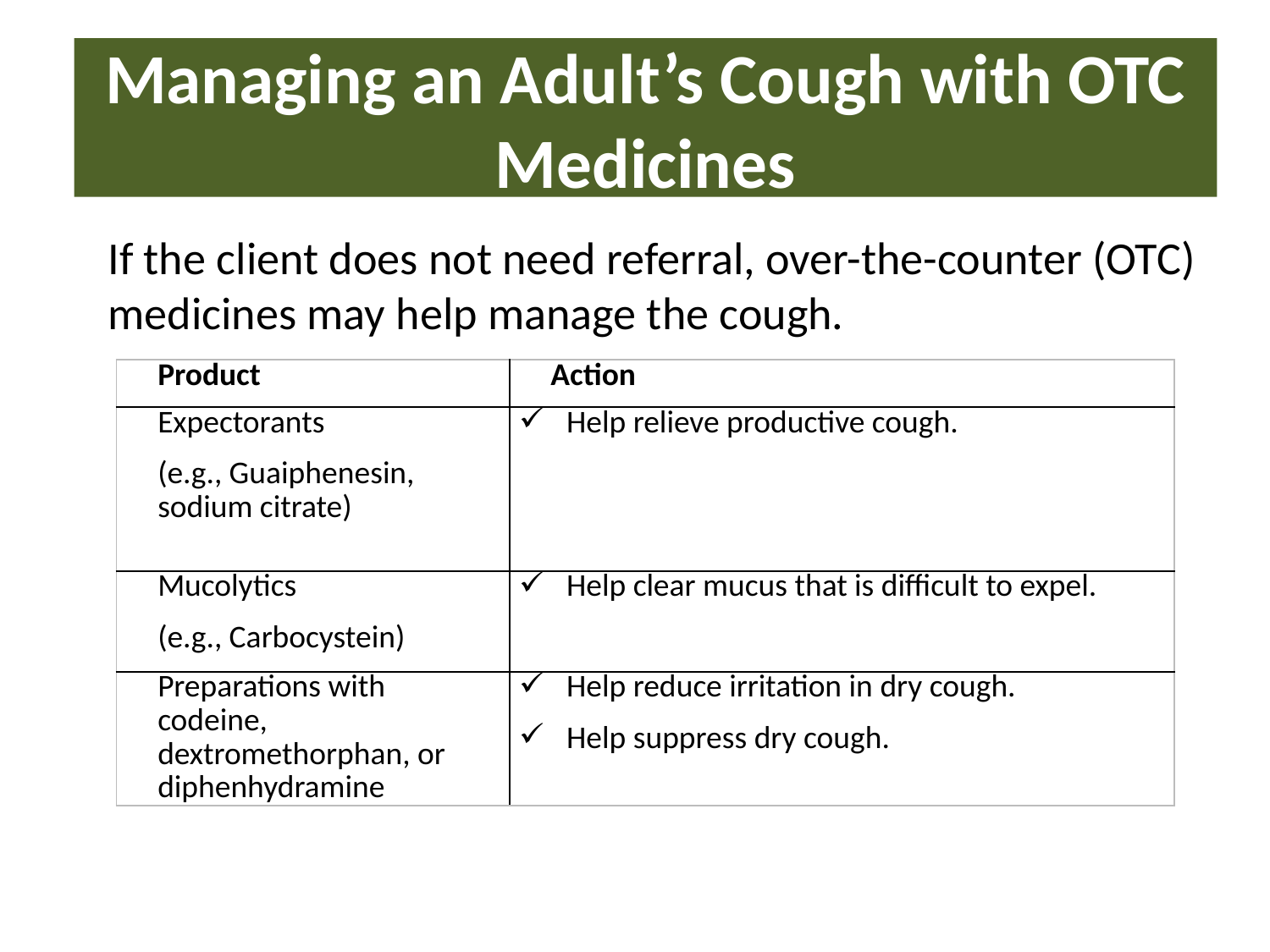

# Managing an Adult’s Cough with OTC Medicines
If the client does not need referral, over-the-counter (OTC) medicines may help manage the cough.
| Product | Action |
| --- | --- |
| Expectorants (e.g., Guaiphenesin, sodium citrate) | Help relieve productive cough. |
| Mucolytics (e.g., Carbocystein) | Help clear mucus that is difficult to expel. |
| Preparations with codeine, dextromethorphan, or diphenhydramine | Help reduce irritation in dry cough. Help suppress dry cough. |